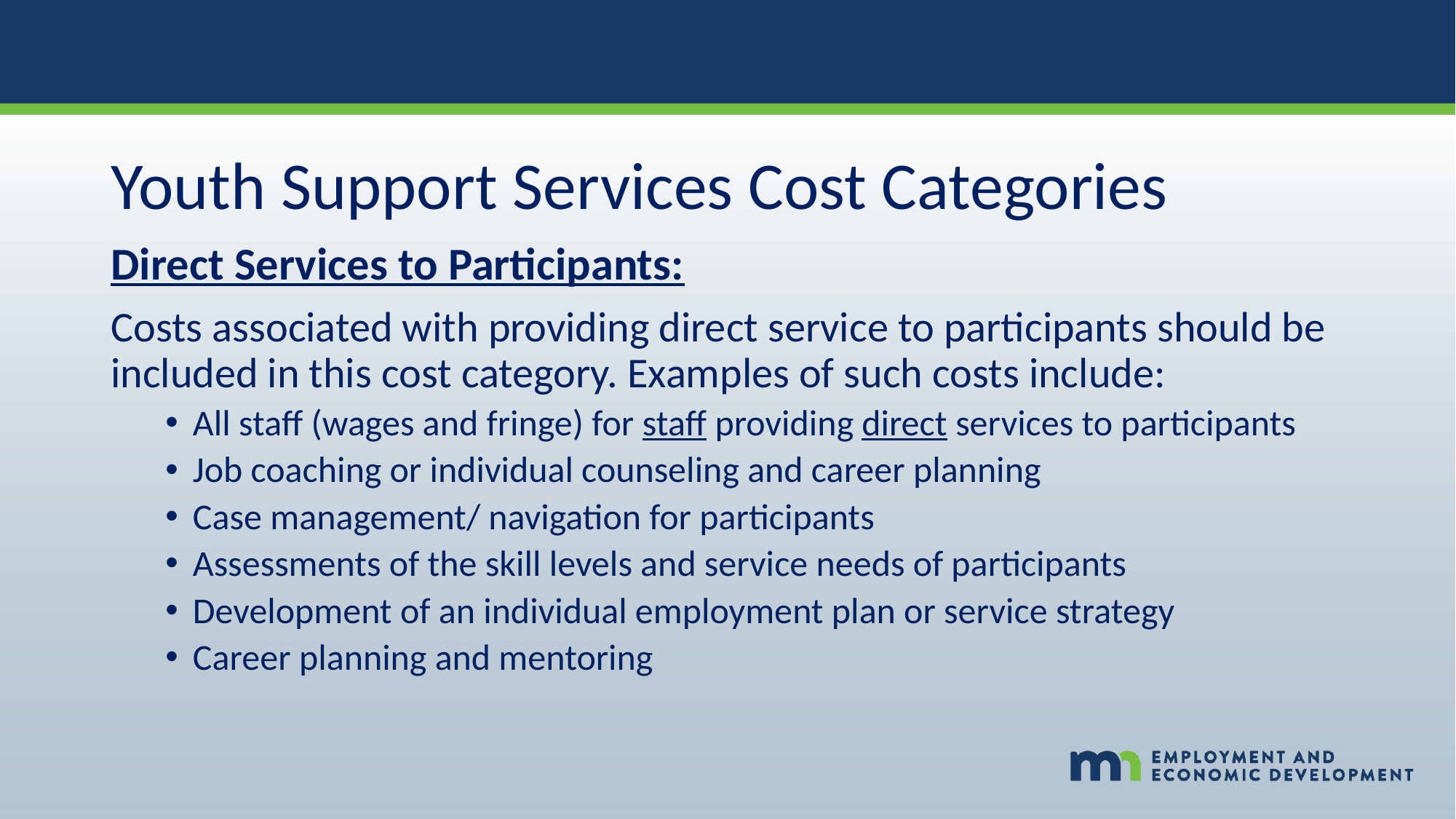

# Youth Support Services Cost Categories
Direct Services to Participants:
Costs associated with providing direct service to participants should be included in this cost category. Examples of such costs include:
All staff (wages and fringe) for staff providing direct services to participants
Job coaching or individual counseling and career planning
Case management/ navigation for participants
Assessments of the skill levels and service needs of participants
Development of an individual employment plan or service strategy
Career planning and mentoring